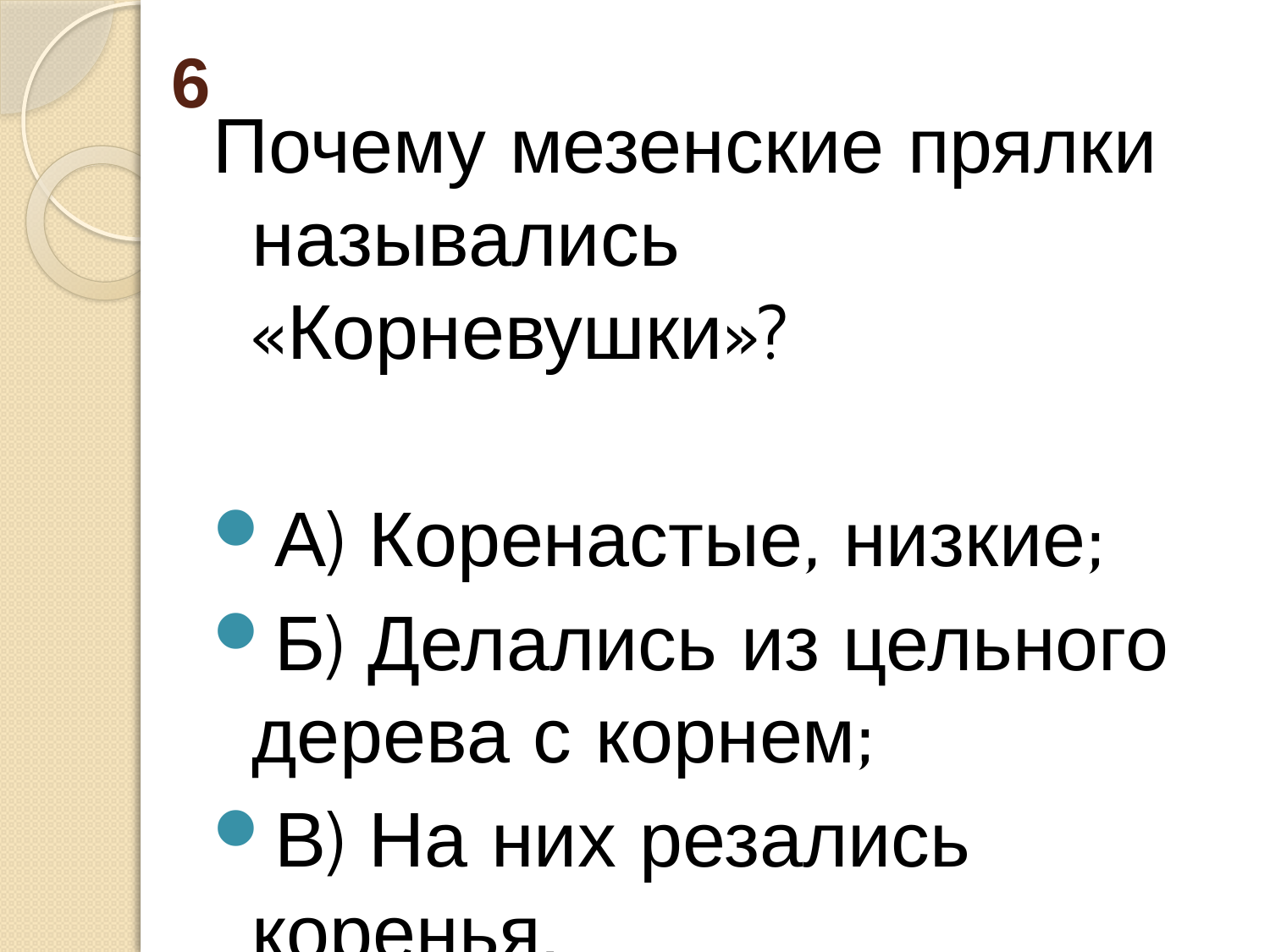

# 6
Почему мезенские прялки назывались «Корневушки»?

А) Коренастые, низкие;
Б) Делались из цельного дерева с корнем;
В) На них резались коренья.